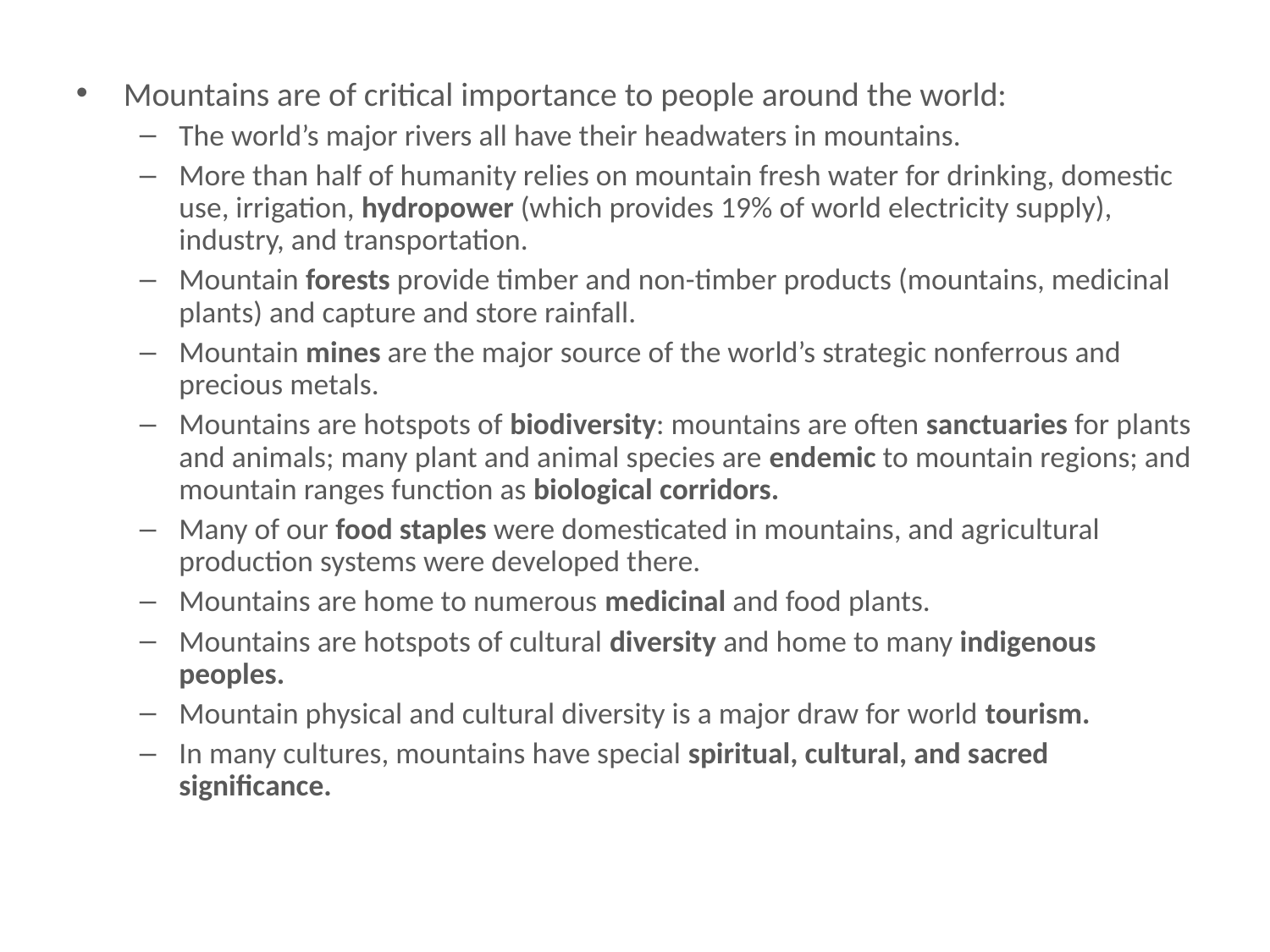

# Mountains are of critical importance to people around the world:
Mountains are of critical importance to people around the world:
The world’s major rivers all have their headwaters in mountains.
More than half of humanity relies on mountain fresh water for drinking, domestic use, irrigation, hydropower (which provides 19% of world electricity supply), industry, and transportation.
Mountain forests provide timber and non-timber products (mountains, medicinal plants) and capture and store rainfall.
Mountain mines are the major source of the world’s strategic nonferrous and precious metals.
Mountains are hotspots of biodiversity: mountains are often sanctuaries for plants and animals; many plant and animal species are endemic to mountain regions; and mountain ranges function as biological corridors.
Many of our food staples were domesticated in mountains, and agricultural production systems were developed there.
Mountains are home to numerous medicinal and food plants.
Mountains are hotspots of cultural diversity and home to many indigenous peoples.
Mountain physical and cultural diversity is a major draw for world tourism.
In many cultures, mountains have special spiritual, cultural, and sacred significance.